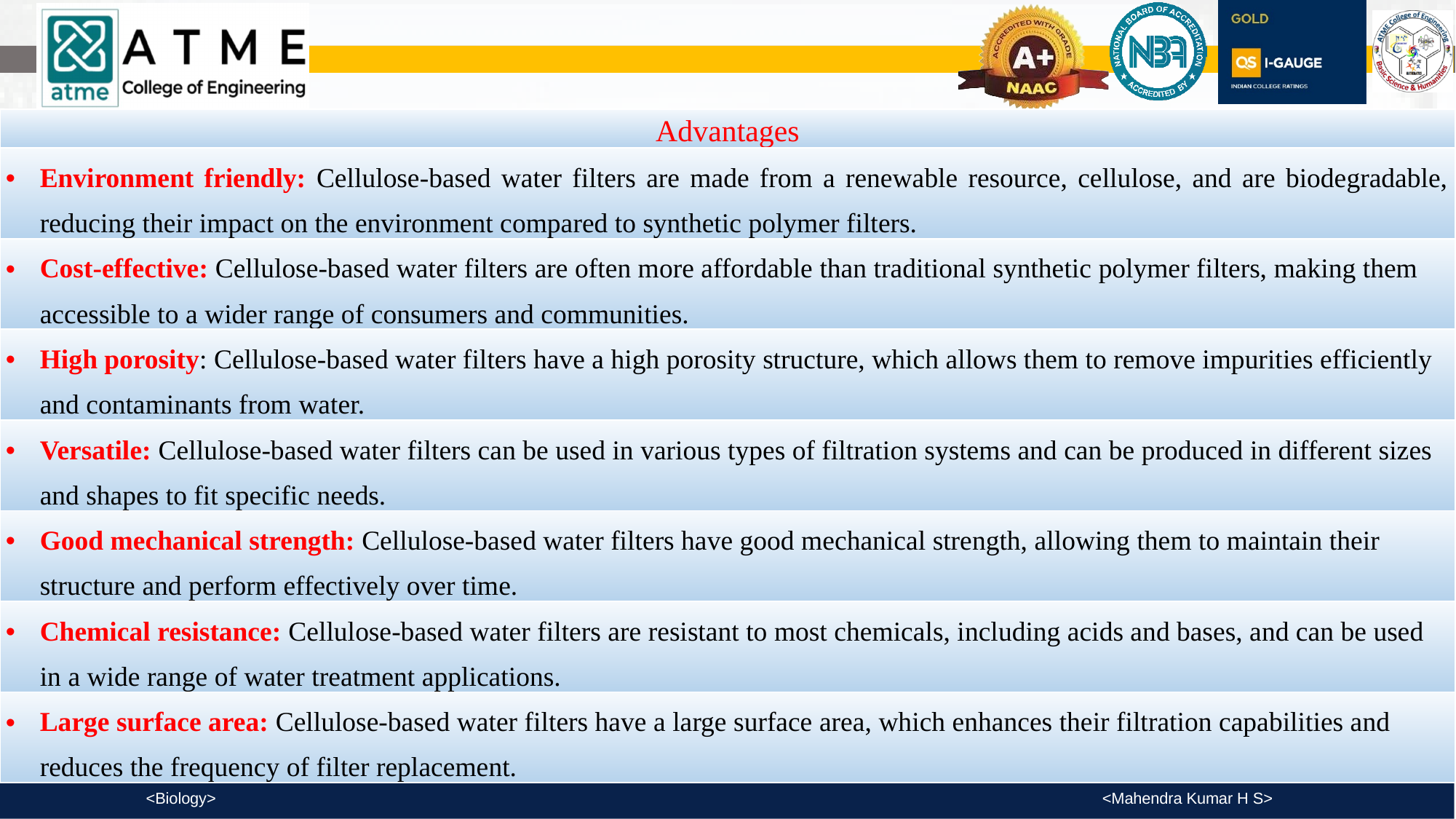

| Advantages |
| --- |
| Environment friendly: Cellulose-based water filters are made from a renewable resource, cellulose, and are biodegradable, reducing their impact on the environment compared to synthetic polymer filters. |
| Cost-effective: Cellulose-based water filters are often more affordable than traditional synthetic polymer filters, making them accessible to a wider range of consumers and communities. |
| High porosity: Cellulose-based water filters have a high porosity structure, which allows them to remove impurities efficiently and contaminants from water. |
| Versatile: Cellulose-based water filters can be used in various types of filtration systems and can be produced in different sizes and shapes to fit specific needs. |
| Good mechanical strength: Cellulose-based water filters have good mechanical strength, allowing them to maintain their structure and perform effectively over time. |
| Chemical resistance: Cellulose-based water filters are resistant to most chemicals, including acids and bases, and can be used in a wide range of water treatment applications. |
| Large surface area: Cellulose-based water filters have a large surface area, which enhances their filtration capabilities and reduces the frequency of filter replacement. |